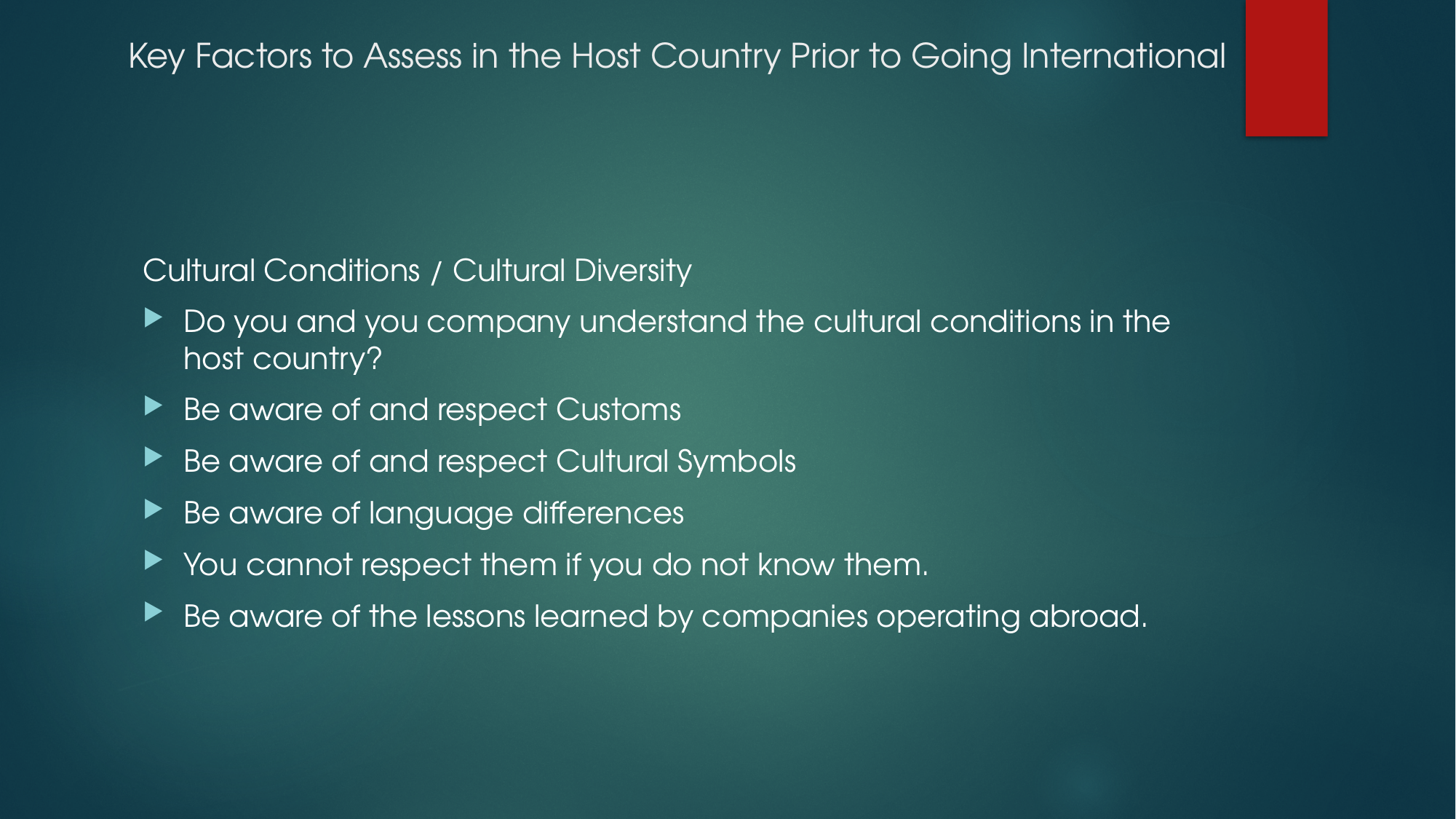

# Key Factors to Assess in the Host Country Prior to Going International
Cultural Conditions / Cultural Diversity
Do you and you company understand the cultural conditions in the host country?
Be aware of and respect Customs
Be aware of and respect Cultural Symbols
Be aware of language differences
You cannot respect them if you do not know them.
Be aware of the lessons learned by companies operating abroad.